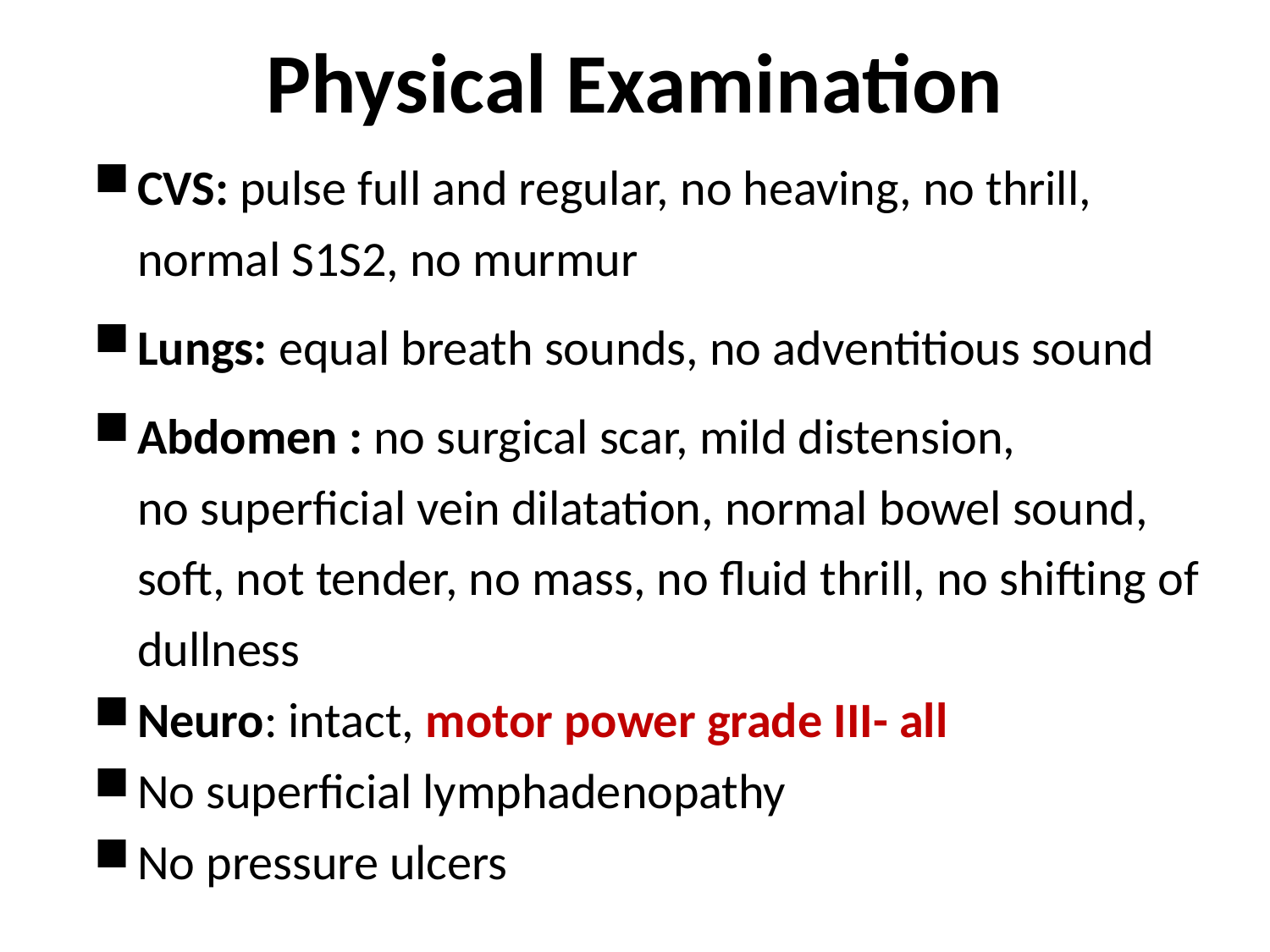

# Physical Examination
CVS: pulse full and regular, no heaving, no thrill, normal S1S2, no murmur
Lungs: equal breath sounds, no adventitious sound
Abdomen : no surgical scar, mild distension,
no superficial vein dilatation, normal bowel sound, soft, not tender, no mass, no fluid thrill, no shifting of dullness
Neuro: intact, motor power grade III- all
No superficial lymphadenopathy
No pressure ulcers